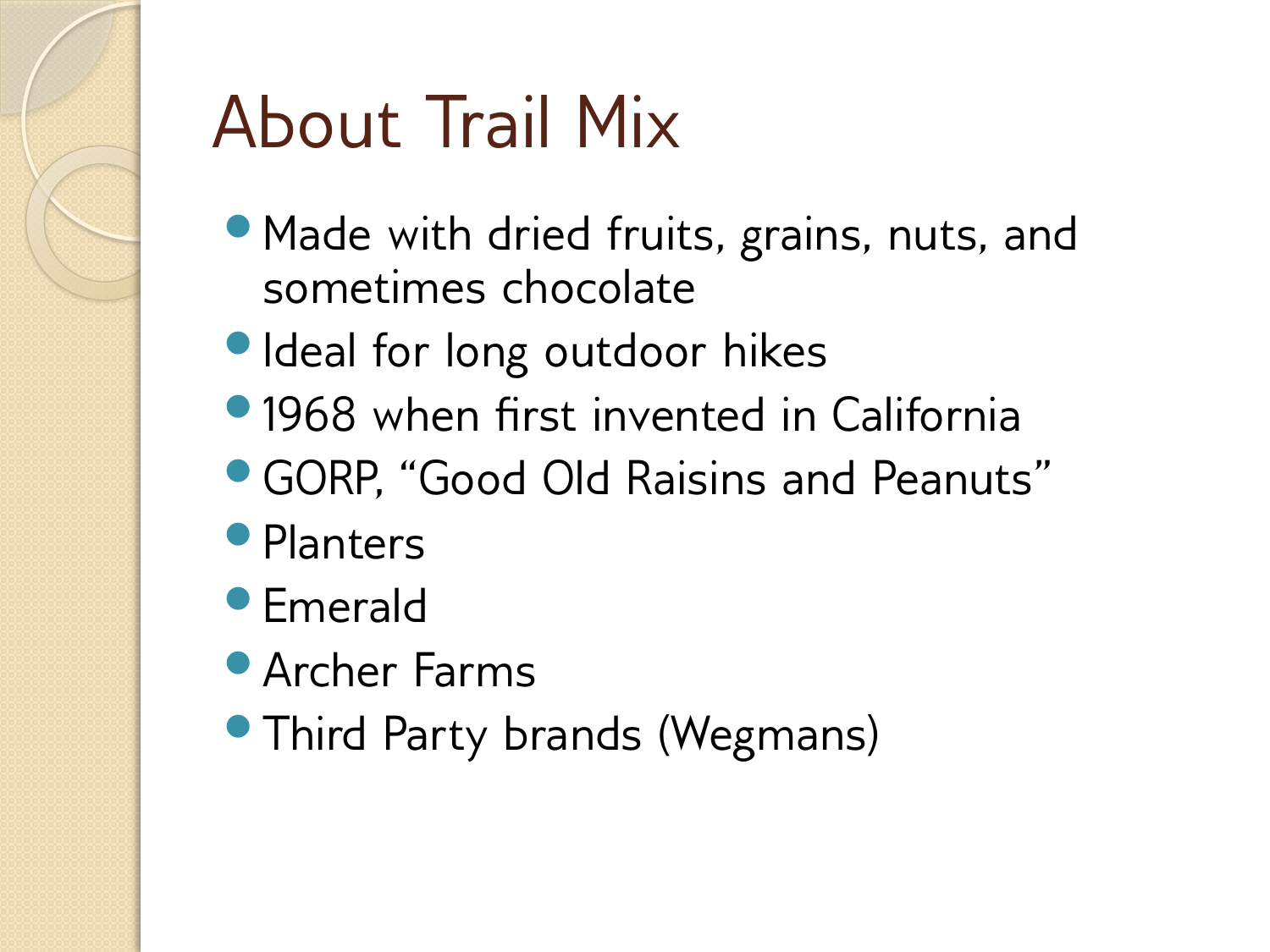

# About Trail Mix
Made with dried fruits, grains, nuts, and sometimes chocolate
Ideal for long outdoor hikes
1968 when first invented in California
GORP, “Good Old Raisins and Peanuts”
Planters
Emerald
Archer Farms
Third Party brands (Wegmans)